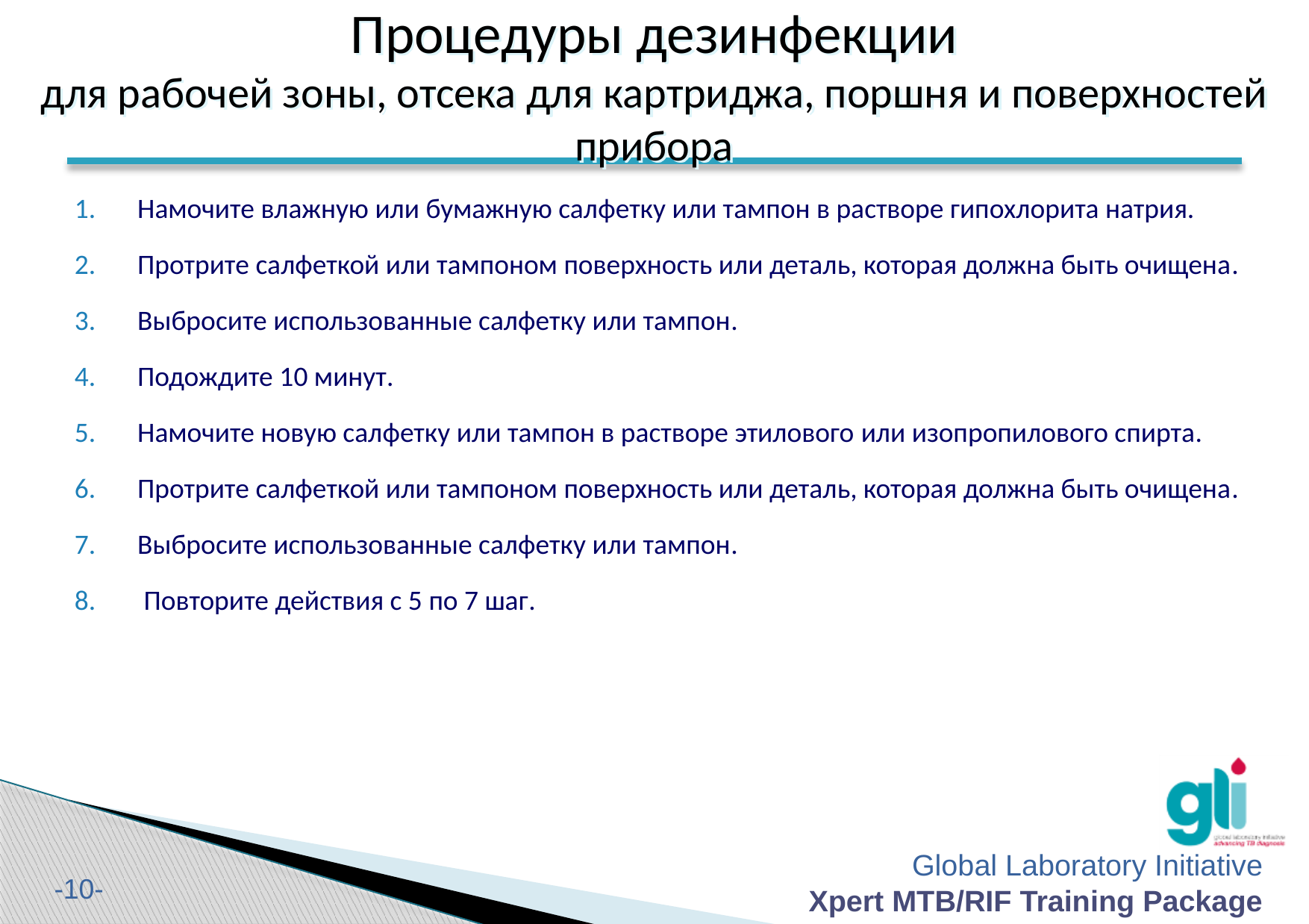

Процедуры дезинфекции
для рабочей зоны, отсека для картриджа, поршня и поверхностей прибора
Намочите влажную или бумажную салфетку или тампон в растворе гипохлорита натрия.
Протрите салфеткой или тампоном поверхность или деталь, которая должна быть очищена.
Выбросите использованные салфетку или тампон.
Подождите 10 минут.
Намочите новую салфетку или тампон в растворе этилового или изопропилового спирта.
Протрите салфеткой или тампоном поверхность или деталь, которая должна быть очищена.
Выбросите использованные салфетку или тампон.
 Повторите действия с 5 по 7 шаг.